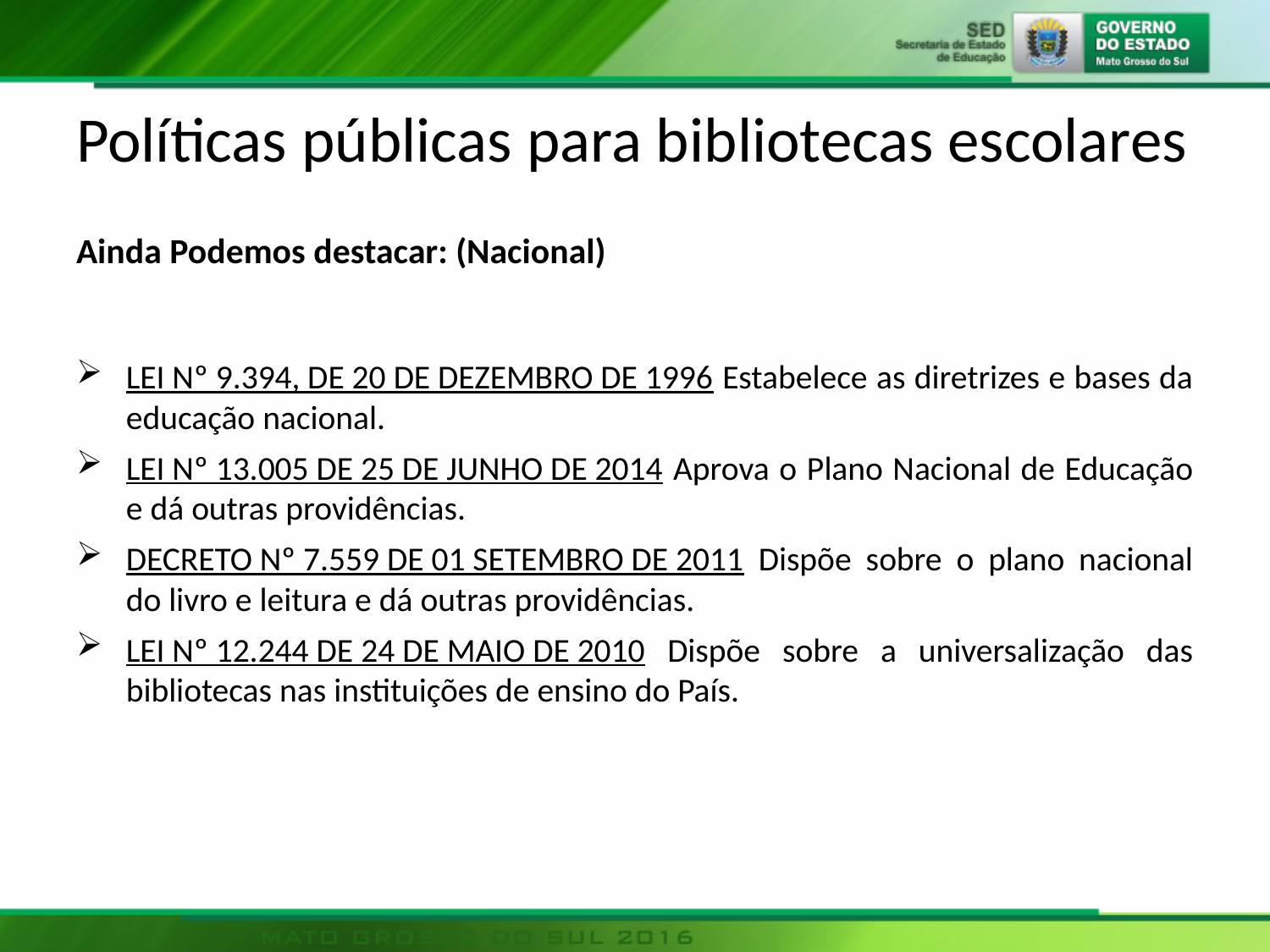

# Políticas públicas para bibliotecas escolares
Ainda Podemos destacar: (Nacional)

LEI Nº 9.394, DE 20 DE DEZEMBRO DE 1996 Estabelece as diretrizes e bases da educação nacional.
LEI Nº 13.005 DE 25 DE JUNHO DE 2014 Aprova o Plano Nacional de Educação e dá outras providências.
DECRETO Nº 7.559 DE 01 SETEMBRO DE 2011 Dispõe sobre o plano nacional do livro e leitura e dá outras providências.
LEI Nº 12.244 DE 24 DE MAIO DE 2010 Dispõe sobre a universalização das bibliotecas nas instituições de ensino do País.